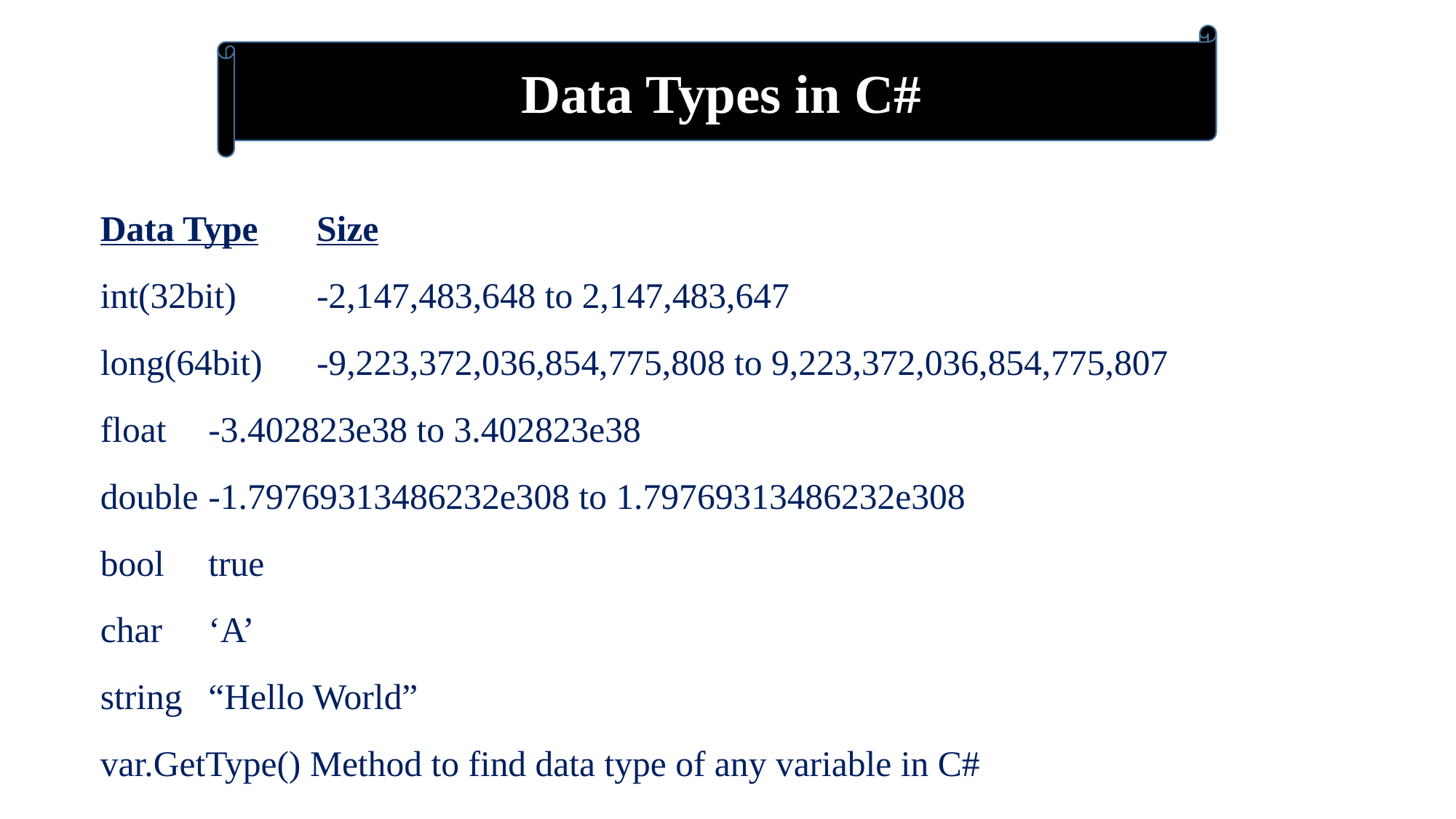

Data Types in C#
Data Type		Size
int(32bit)		-2,147,483,648 to 2,147,483,647
long(64bit)		-9,223,372,036,854,775,808 to 9,223,372,036,854,775,807
float			-3.402823e38 to 3.402823e38
double			-1.79769313486232e308 to 1.79769313486232e308
bool			true
char			‘A’
string			“Hello World”
var.GetType() Method to find data type of any variable in C#